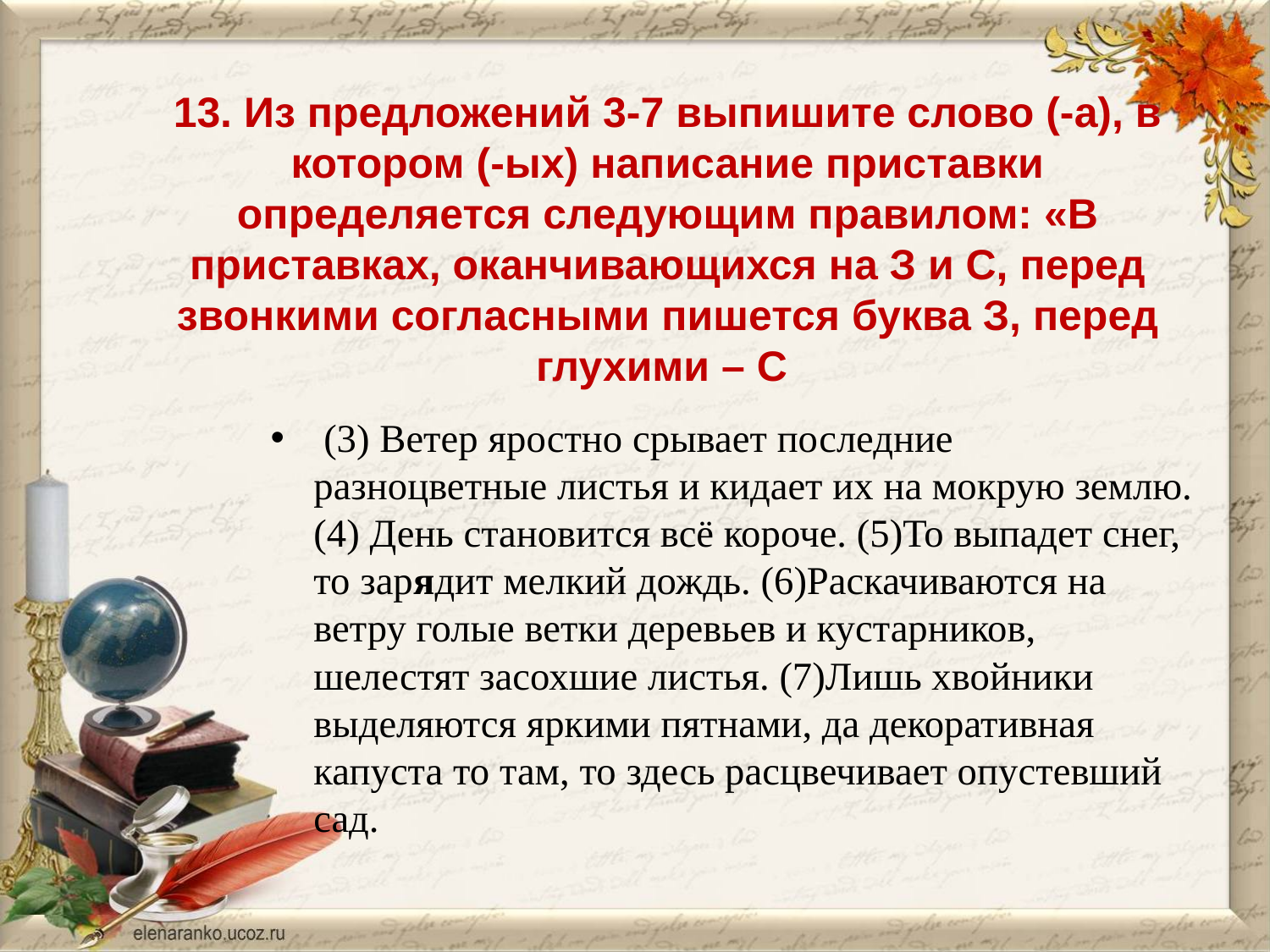

# 13. Из предложений 3-7 выпишите слово (-а), в котором (-ых) написание приставки определяется следующим правилом: «В приставках, оканчивающихся на З и С, перед звонкими согласными пишется буква З, перед глухими – С
 (3) Ветер яростно срывает последние разноцветные листья и кидает их на мокрую землю. (4) День становится всё короче. (5)То выпадет снег, то зарядит мелкий дождь. (6)Раскачиваются на ветру голые ветки деревьев и кустарников, шелестят засохшие листья. (7)Лишь хвойники выделяются яркими пятнами, да декоративная капуста то там, то здесь расцвечивает опустевший сад.